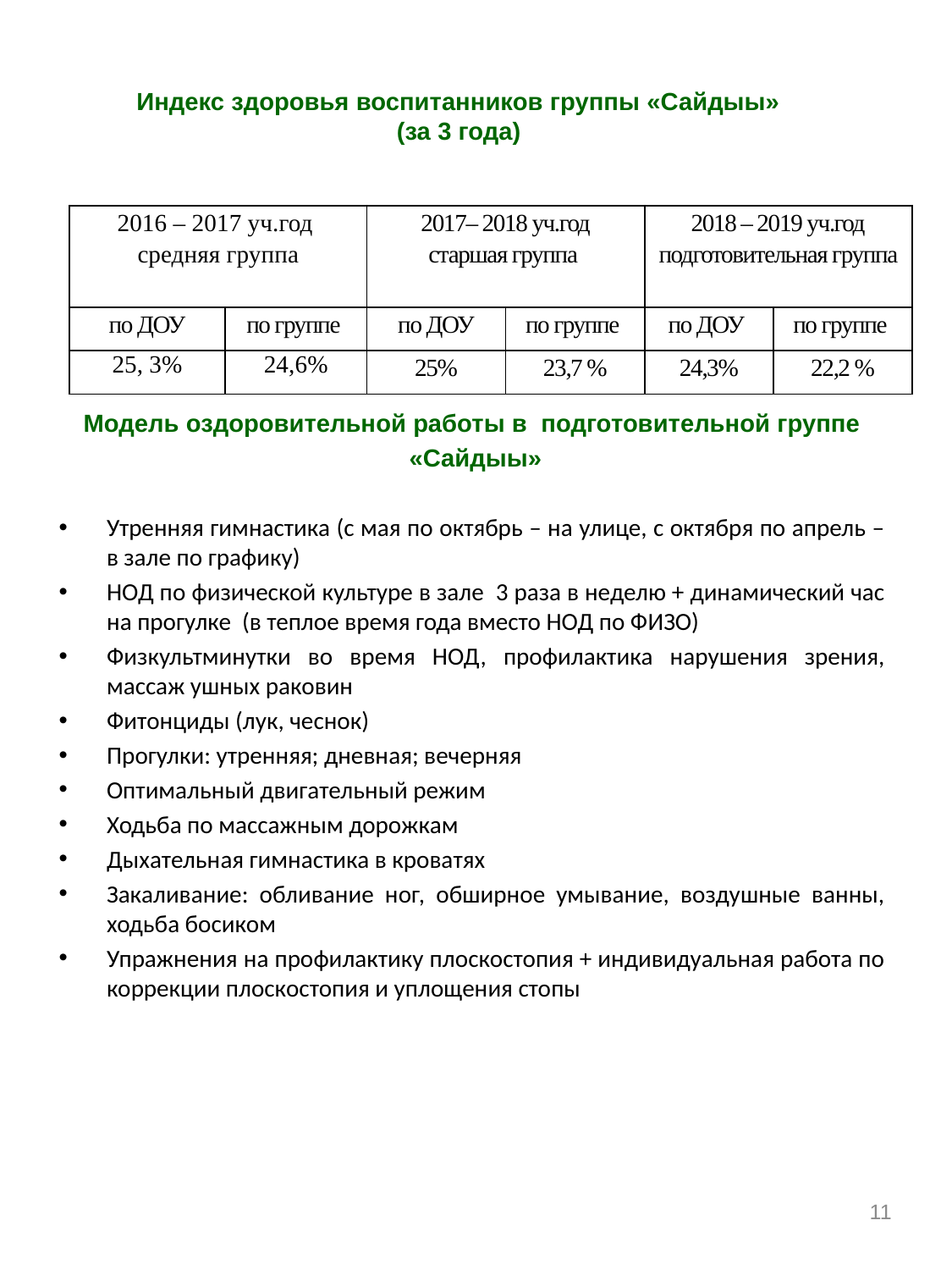

Модель оздоровительной работы в  подготовительной группе
 «Сайдыы»

Утренняя гимнастика (с мая по октябрь – на улице, с октября по апрель – в зале по графику)
НОД по физической культуре в зале  3 раза в неделю + динамический час на прогулке  (в теплое время года вместо НОД по ФИЗО)
Физкультминутки во время НОД, профилактика нарушения зрения, массаж ушных раковин
Фитонциды (лук, чеснок)
Прогулки: утренняя; дневная; вечерняя
Оптимальный двигательный режим
Ходьба по массажным дорожкам
Дыхательная гимнастика в кроватях
Закаливание: обливание ног, обширное умывание, воздушные ванны, ходьба босиком
Упражнения на профилактику плоскостопия + индивидуальная работа по коррекции плоскостопия и уплощения стопы

Индекс здоровья воспитанников группы «Сайдыы»
 (за 3 года)

| 2016 – 2017 уч.год средняя группа |  | 2017– 2018 уч.год старшая группа |  | 2018 – 2019 уч.год подготовительная группа |  |
| --- | --- | --- | --- | --- | --- |
| по ДОУ | по группе | по ДОУ | по группе | по ДОУ | по группе |
| 25, 3% | 24,6% | 25% | 23,7 % | 24,3% | 22,2 % |
11